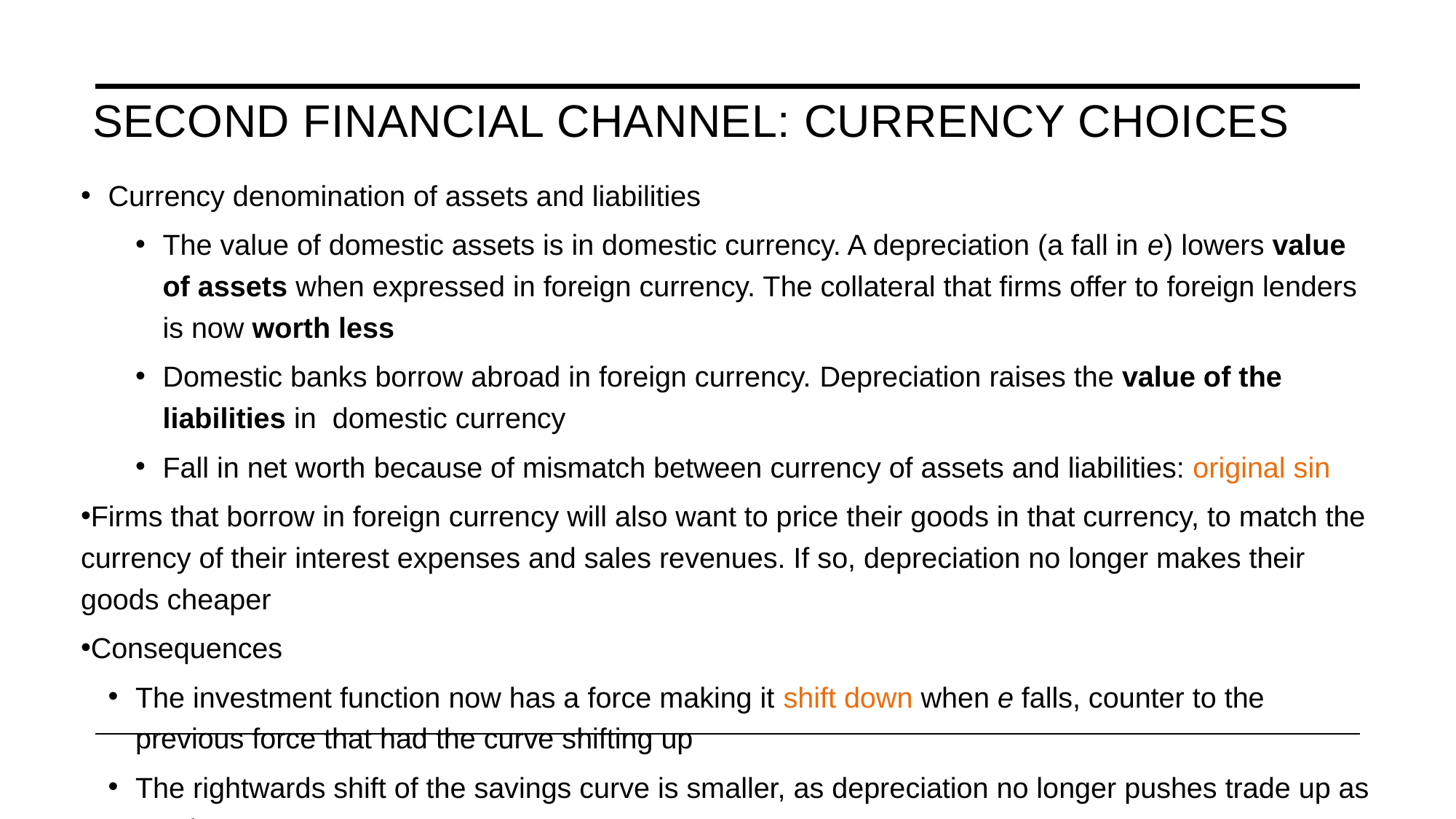

# Second financial channel: currency choices
Currency denomination of assets and liabilities
The value of domestic assets is in domestic currency. A depreciation (a fall in e) lowers value of assets when expressed in foreign currency. The collateral that firms offer to foreign lenders is now worth less
Domestic banks borrow abroad in foreign currency. Depreciation raises the value of the liabilities in  domestic currency
Fall in net worth because of mismatch between currency of assets and liabilities: original sin
Firms that borrow in foreign currency will also want to price their goods in that currency, to match the currency of their interest expenses and sales revenues. If so, depreciation no longer makes their goods cheaper
Consequences
The investment function now has a force making it shift down when e falls, counter to the previous force that had the curve shifting up
The rightwards shift of the savings curve is smaller, as depreciation no longer pushes trade up as much